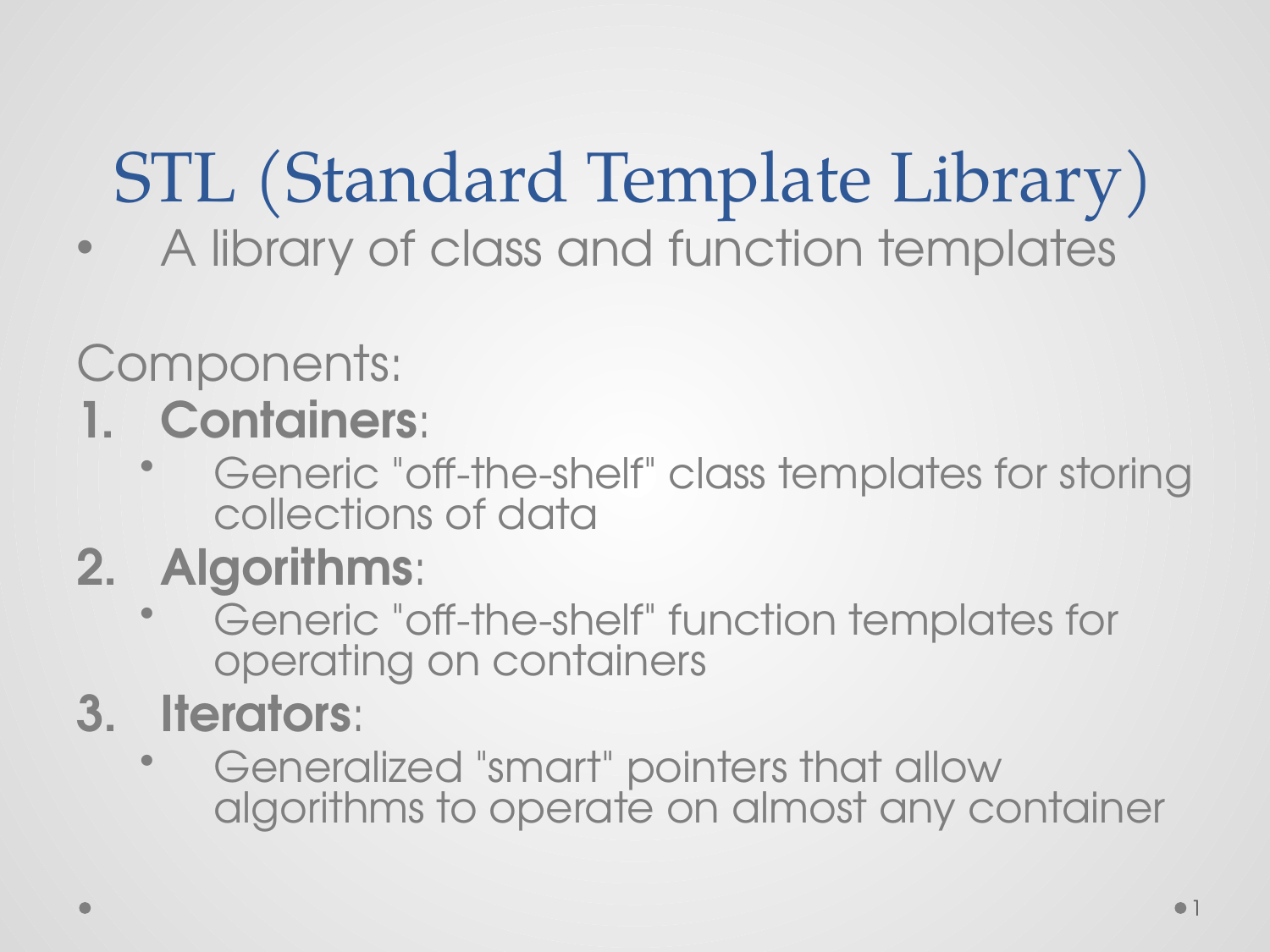

# STL (Standard Template Library)
A library of class and function templates

Components:
Containers:
Generic "off-the-shelf" class templates for storing collections of data
Algorithms:
Generic "off-the-shelf" function templates for operating on containers
Iterators:
Generalized "smart" pointers that allow algorithms to operate on almost any container

1